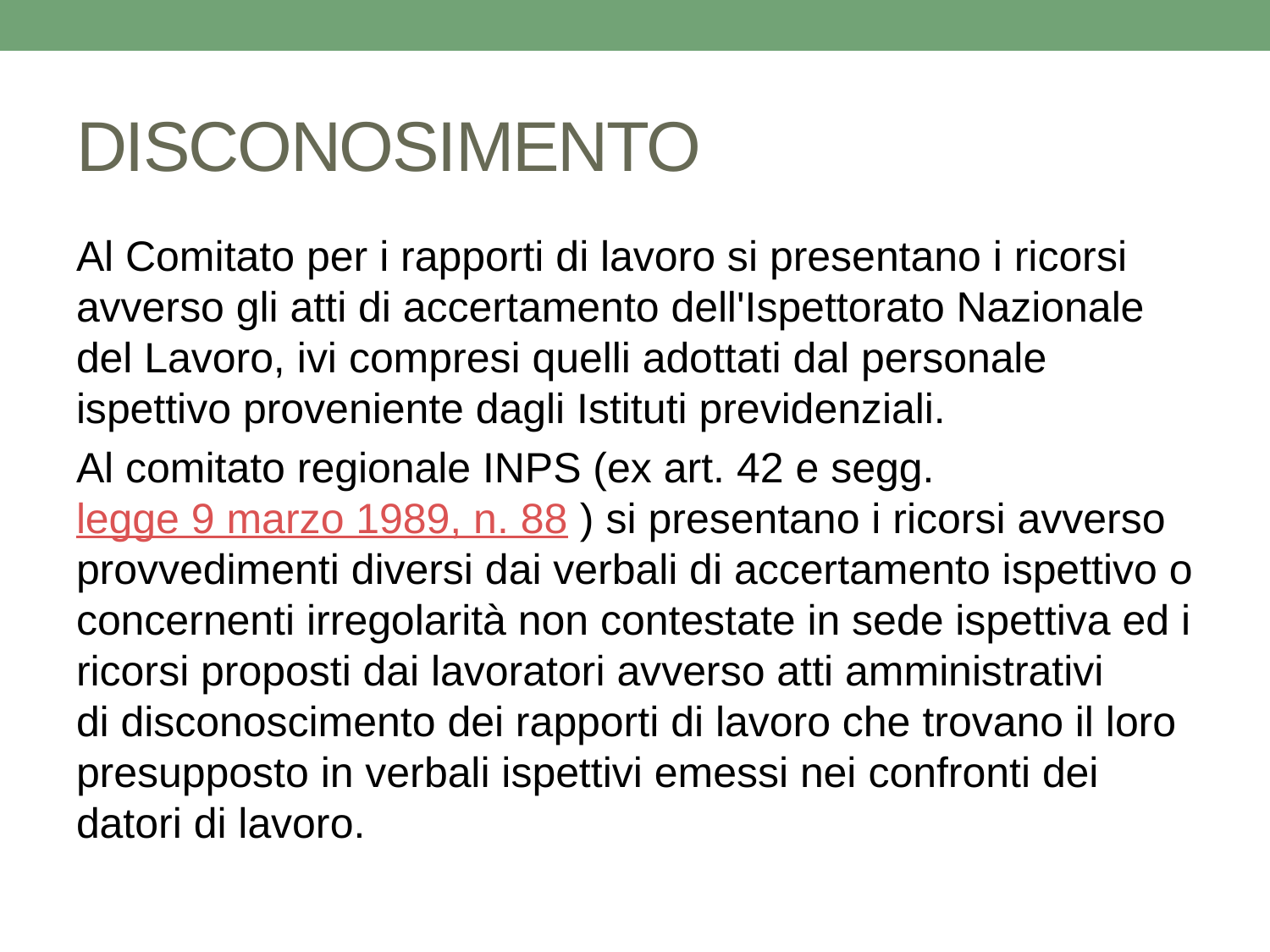

# DISCONOSIMENTO
Al Comitato per i rapporti di lavoro si presentano i ricorsi avverso gli atti di accertamento dell'Ispettorato Nazionale del Lavoro, ivi compresi quelli adottati dal personale ispettivo proveniente dagli Istituti previdenziali.
Al comitato regionale INPS (ex art. 42 e segg. legge 9 marzo 1989, n. 88 ) si presentano i ricorsi avverso provvedimenti diversi dai verbali di accertamento ispettivo o concernenti irregolarità non contestate in sede ispettiva ed i ricorsi proposti dai lavoratori avverso atti amministrativi di disconoscimento dei rapporti di lavoro che trovano il loro presupposto in verbali ispettivi emessi nei confronti dei datori di lavoro.